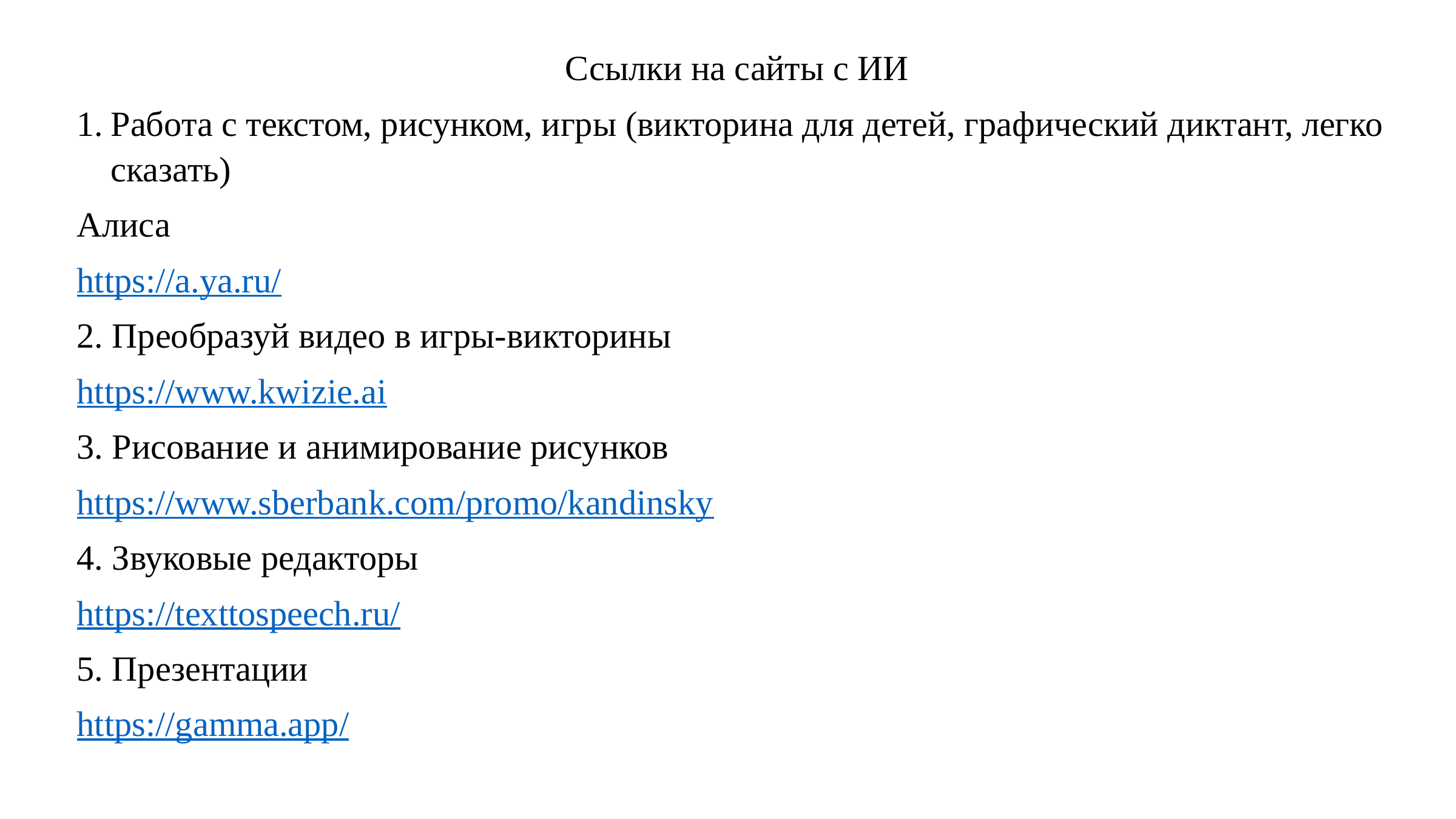

Ссылки на сайты с ИИ
Работа с текстом, рисунком, игры (викторина для детей, графический диктант, легко сказать)
Алиса
https://a.ya.ru/
2. Преобразуй видео в игры-викторины
https://www.kwizie.ai
3. Рисование и анимирование рисунков
https://www.sberbank.com/promo/kandinsky
4. Звуковые редакторы
https://texttospeech.ru/
5. Презентации
https://gamma.app/